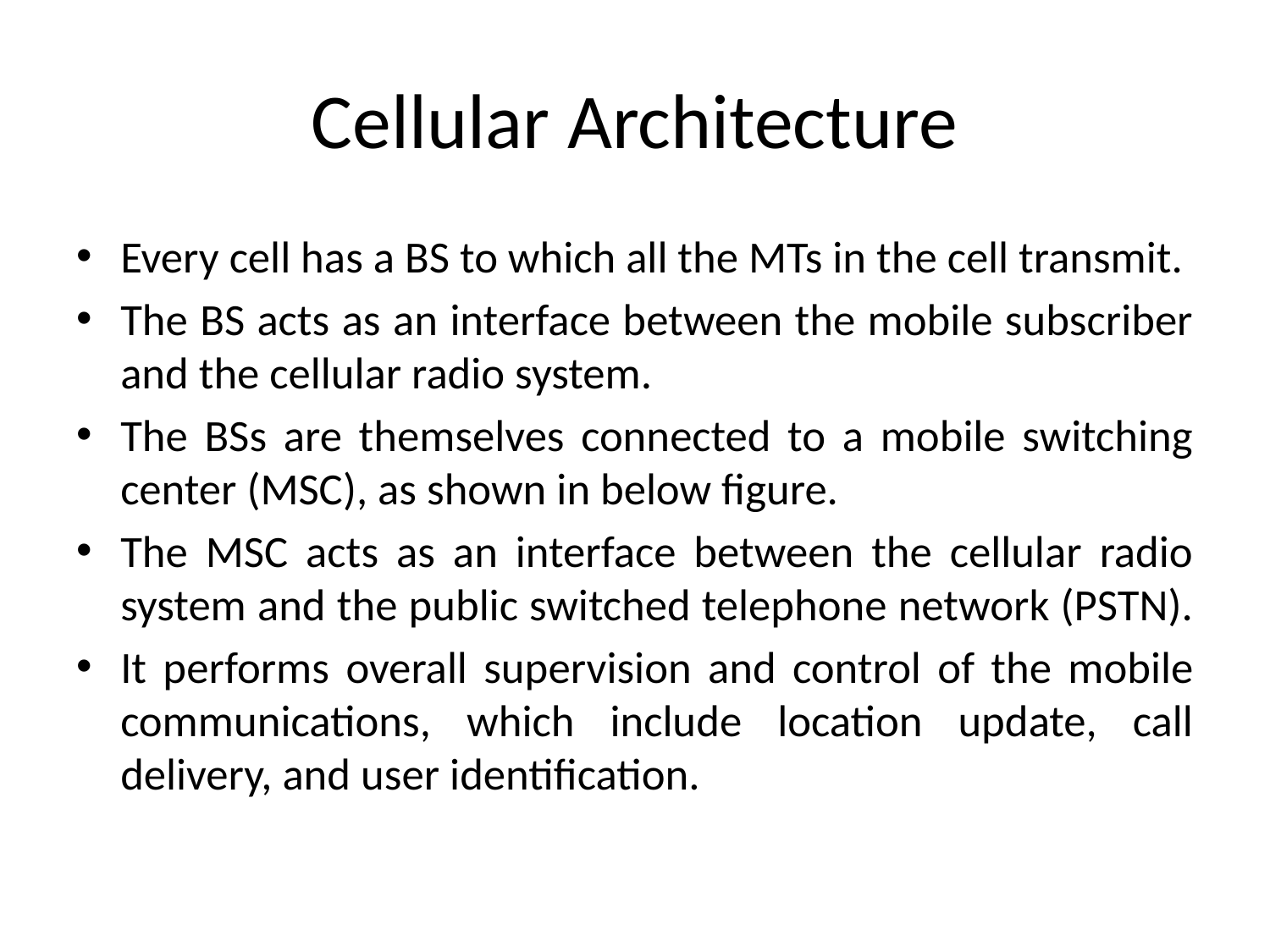

# Cellular Architecture
Every cell has a BS to which all the MTs in the cell transmit.
The BS acts as an interface between the mobile subscriber and the cellular radio system.
The BSs are themselves connected to a mobile switching center (MSC), as shown in below figure.
The MSC acts as an interface between the cellular radio system and the public switched telephone network (PSTN).
It performs overall supervision and control of the mobile communications, which include location update, call delivery, and user identification.